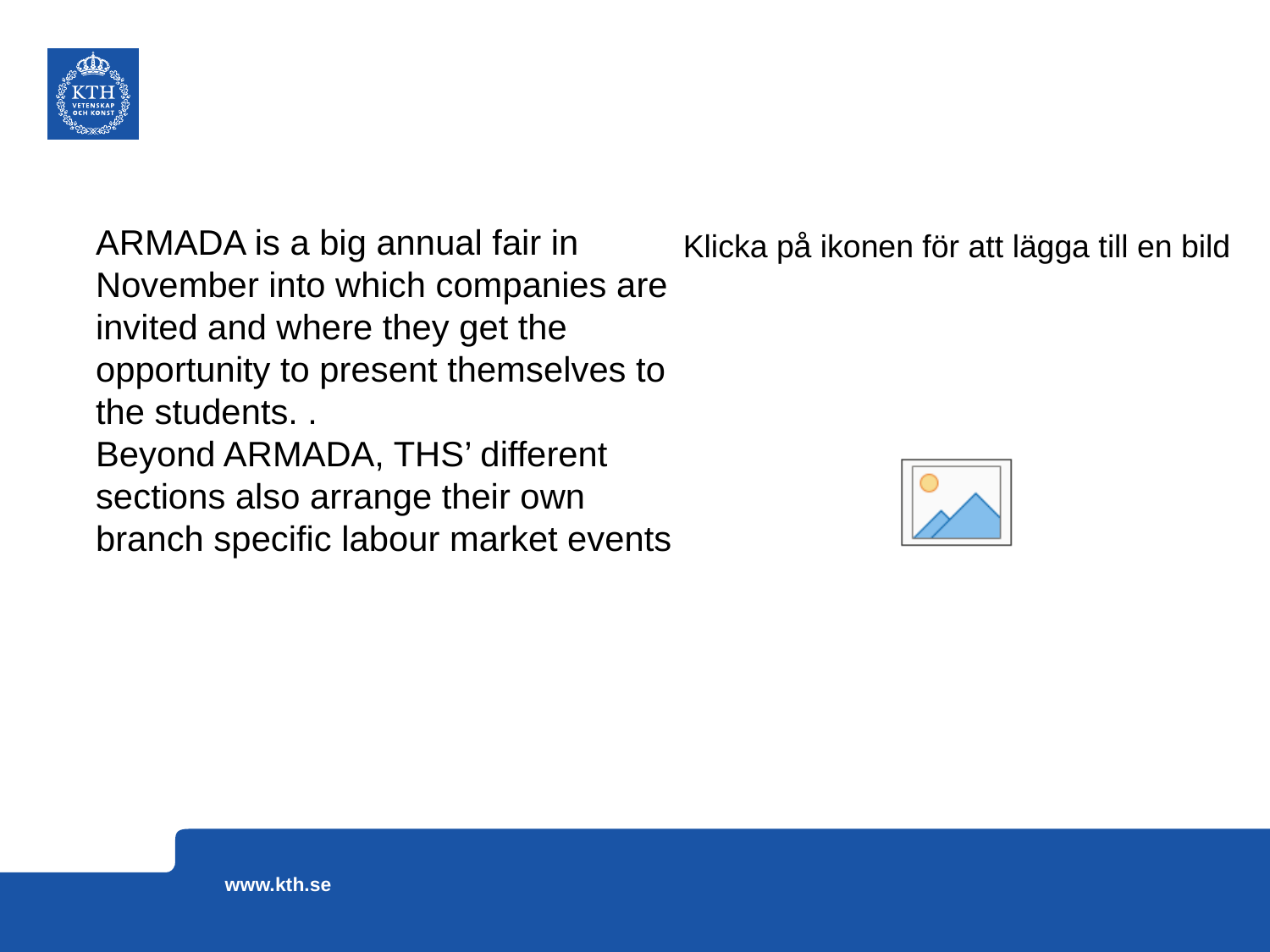

#
ARMADA is a big annual fair in November into which companies are invited and where they get the opportunity to present themselves to the students. .
Beyond ARMADA, THS’ different sections also arrange their own branch specific labour market events

www.kth.se